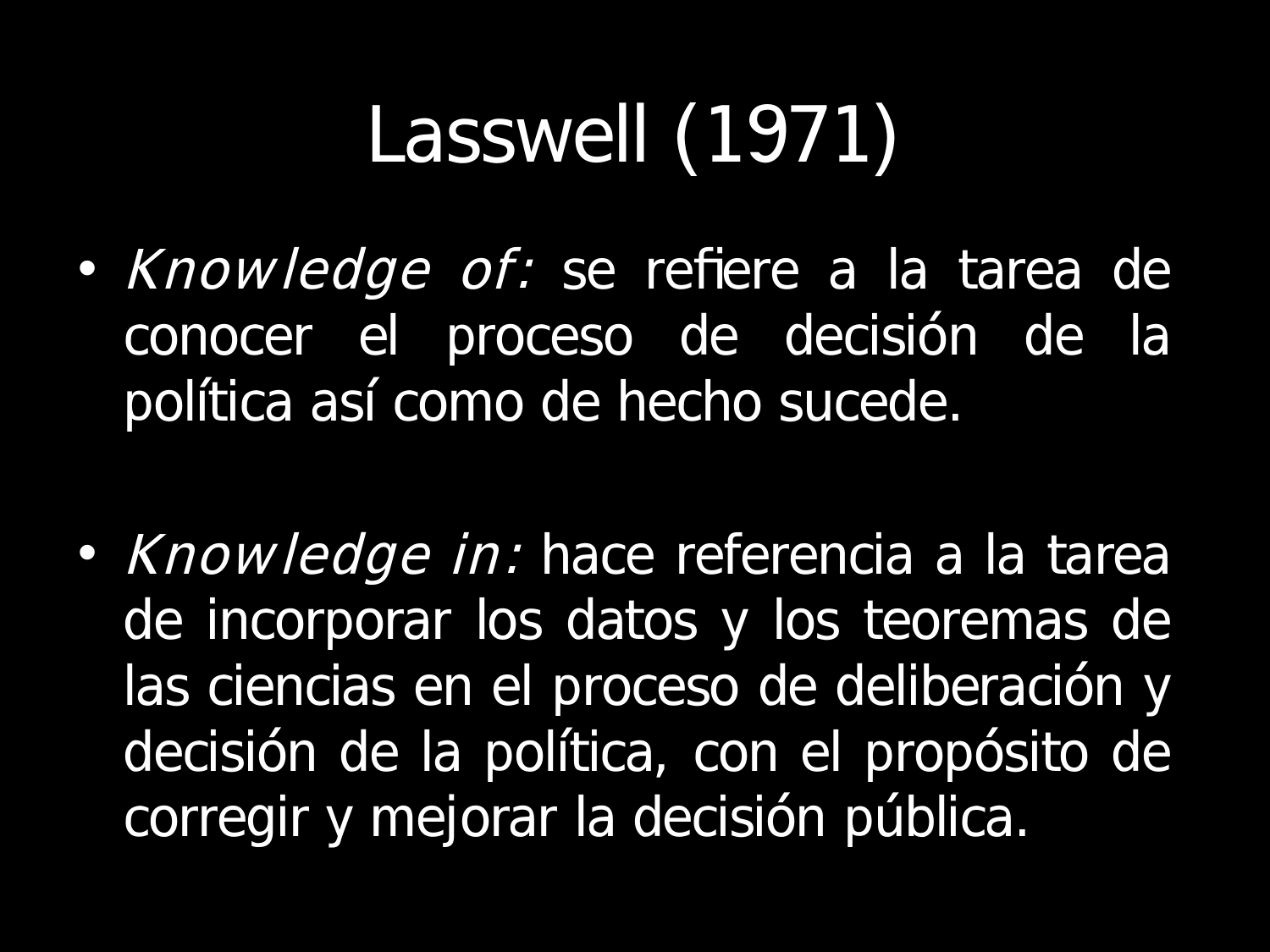

# Lasswell (1971)
Knowledge of: se refiere a la tarea de conocer el proceso de decisión de la política así como de hecho sucede.

Knowledge in: hace referencia a la tarea de incorporar los datos y los teoremas de las ciencias en el proceso de deliberación y decisión de la política, con el propósito de corregir y mejorar la decisión pública.